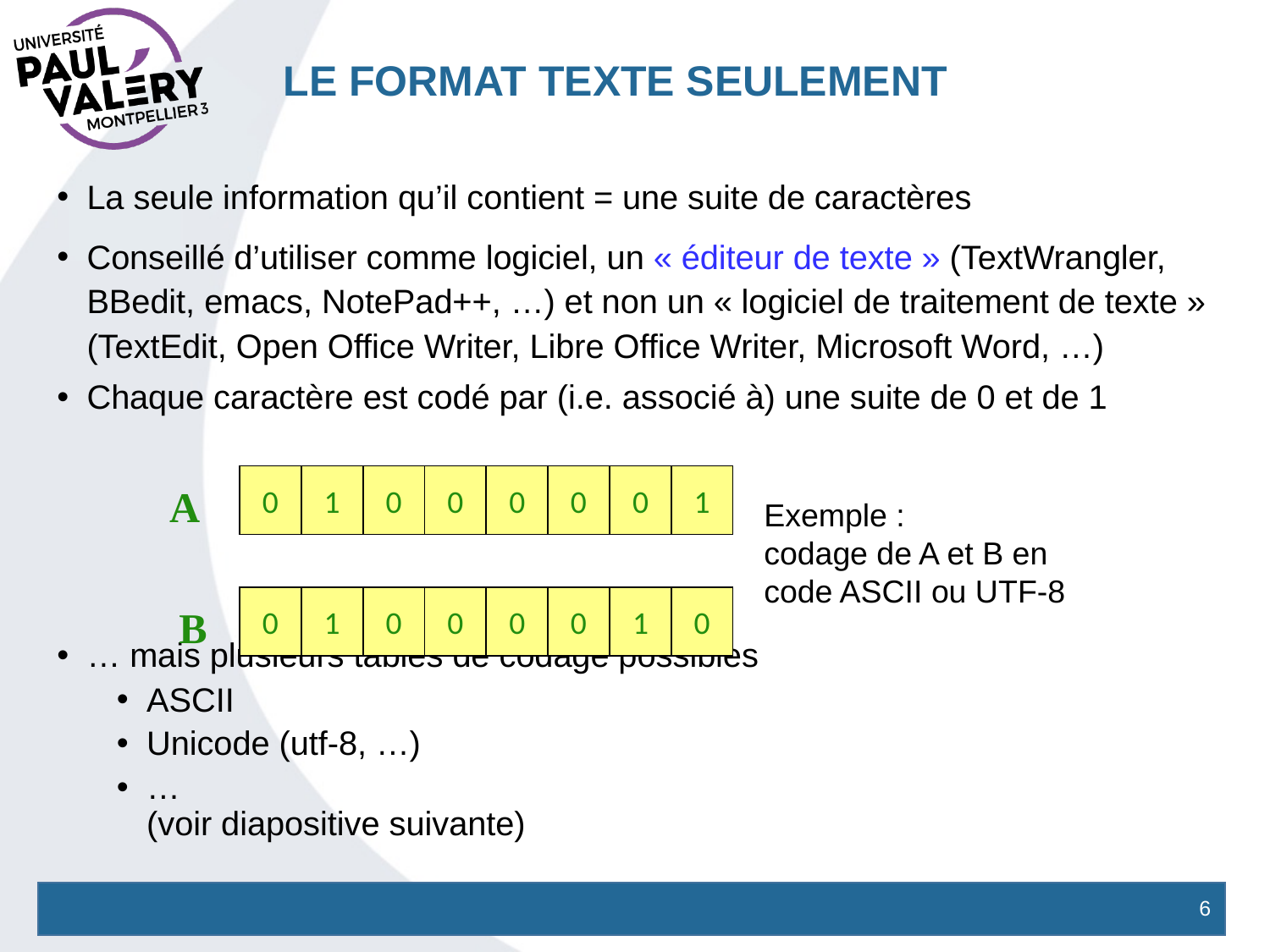

# Le format texte seulement
La seule information qu’il contient = une suite de caractères
Conseillé d’utiliser comme logiciel, un « éditeur de texte » (TextWrangler, BBedit, emacs, NotePad++, …) et non un « logiciel de traitement de texte » (TextEdit, Open Office Writer, Libre Office Writer, Microsoft Word, …)
Chaque caractère est codé par (i.e. associé à) une suite de 0 et de 1

… mais plusieurs tables de codage possibles
ASCII
Unicode (utf-8, …)
…
(voir diapositive suivante)
0
1
0
0
0
0
0
1
A
0
1
0
0
0
0
1
0
B
Exemple :
codage de A et B en code ASCII ou UTF-8
6